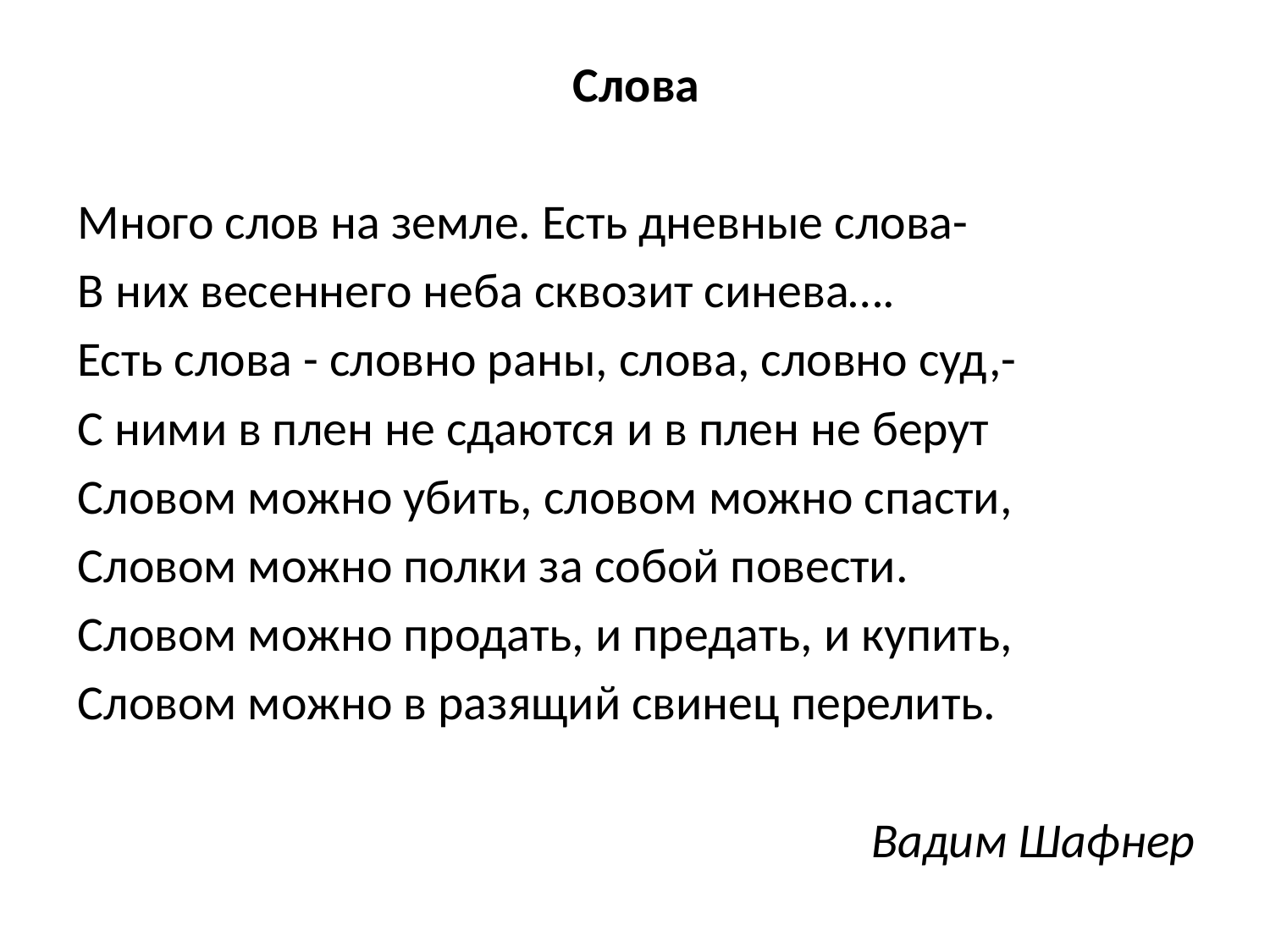

Слова

Много слов на земле. Есть дневные слова-
В них весеннего неба сквозит синева….
Есть слова - словно раны, слова, словно суд,-
С ними в плен не сдаются и в плен не берут
Словом можно убить, словом можно спасти,
Словом можно полки за собой повести.
Словом можно продать, и предать, и купить,
Словом можно в разящий свинец перелить.

Вадим Шафнер